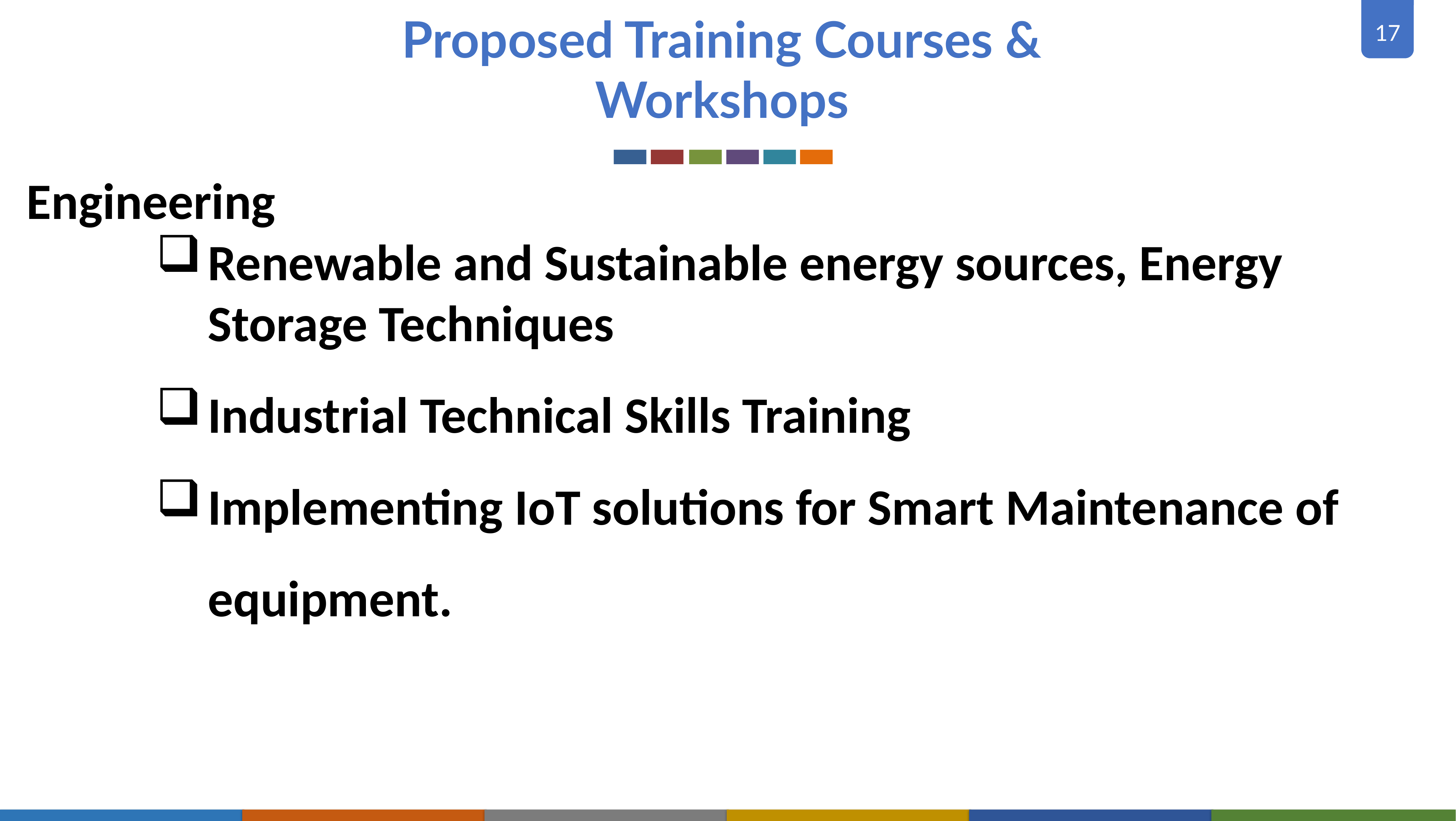

Proposed Training Courses & Workshops

Engineering
Renewable and Sustainable energy sources, Energy Storage Techniques
Industrial Technical Skills Training
Implementing IoT solutions for Smart Maintenance of equipment.